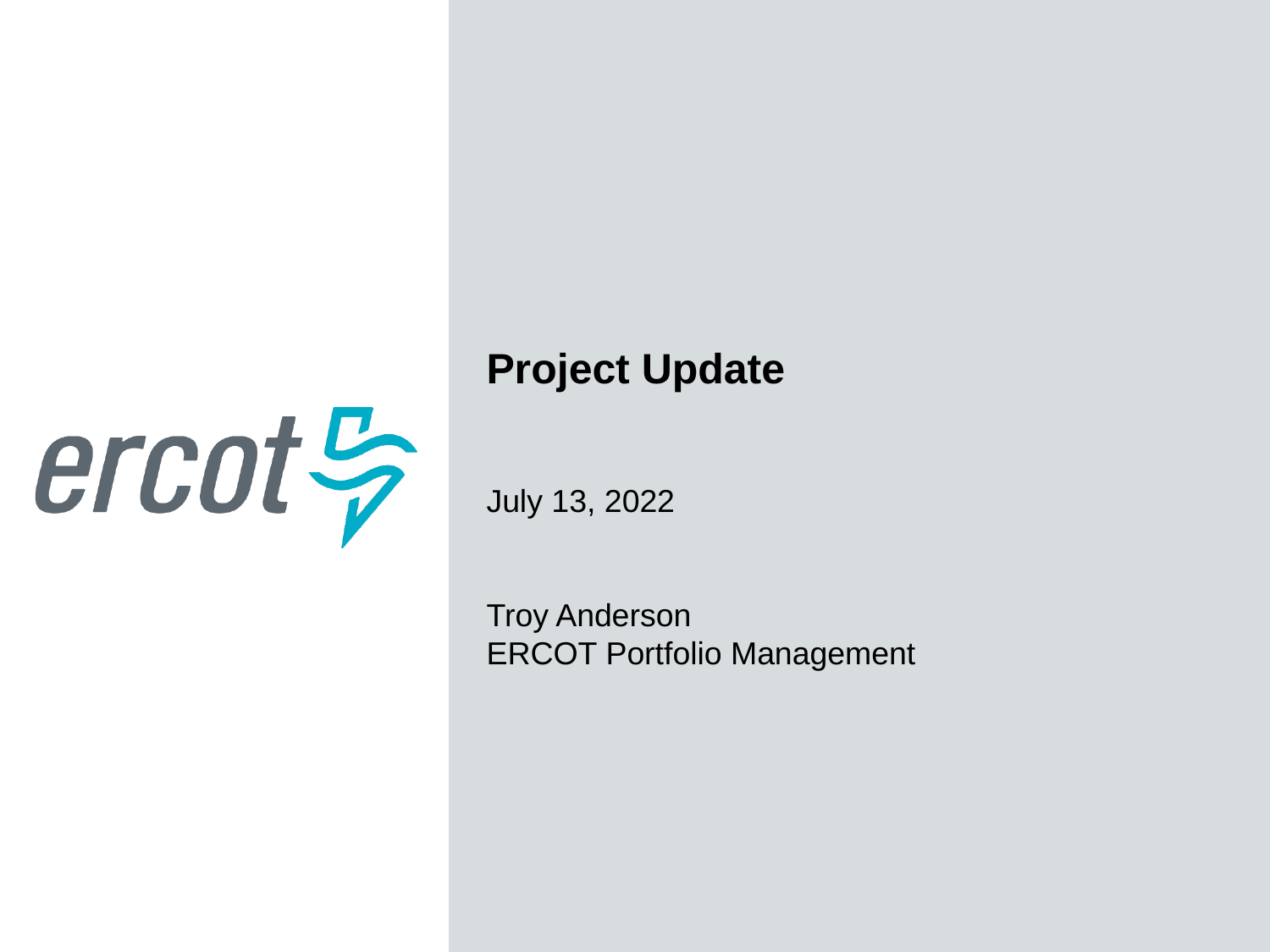

Project Update

July 13, 2022

Troy Anderson
ERCOT Portfolio Management